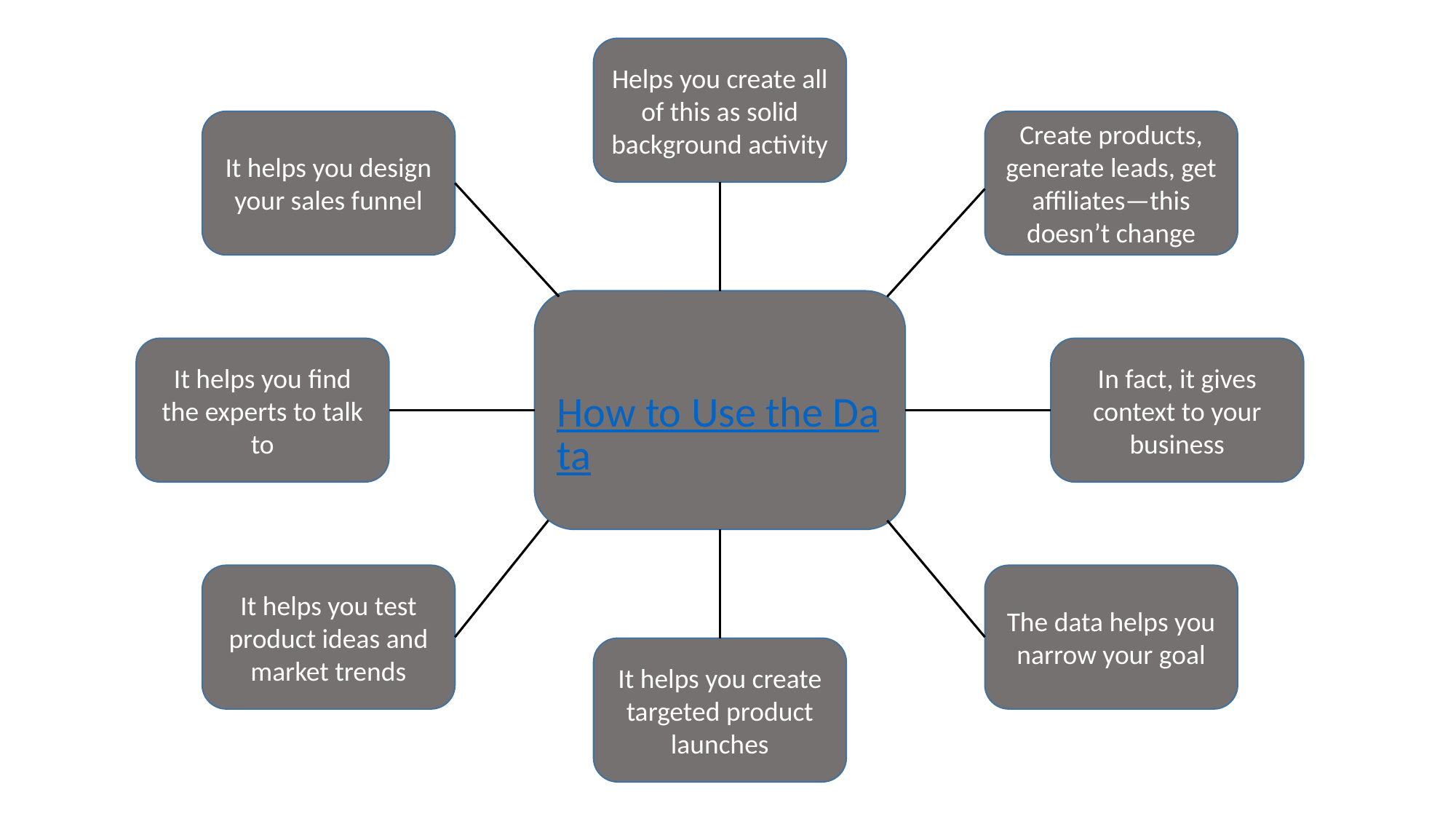

Helps you create all of this as solid background activity
It helps you design your sales funnel
Create products, generate leads, get affiliates—this doesn’t change
How to Use the Data
It helps you find the experts to talk to
In fact, it gives context to your business
It helps you test product ideas and market trends
The data helps you narrow your goal
It helps you create targeted product launches